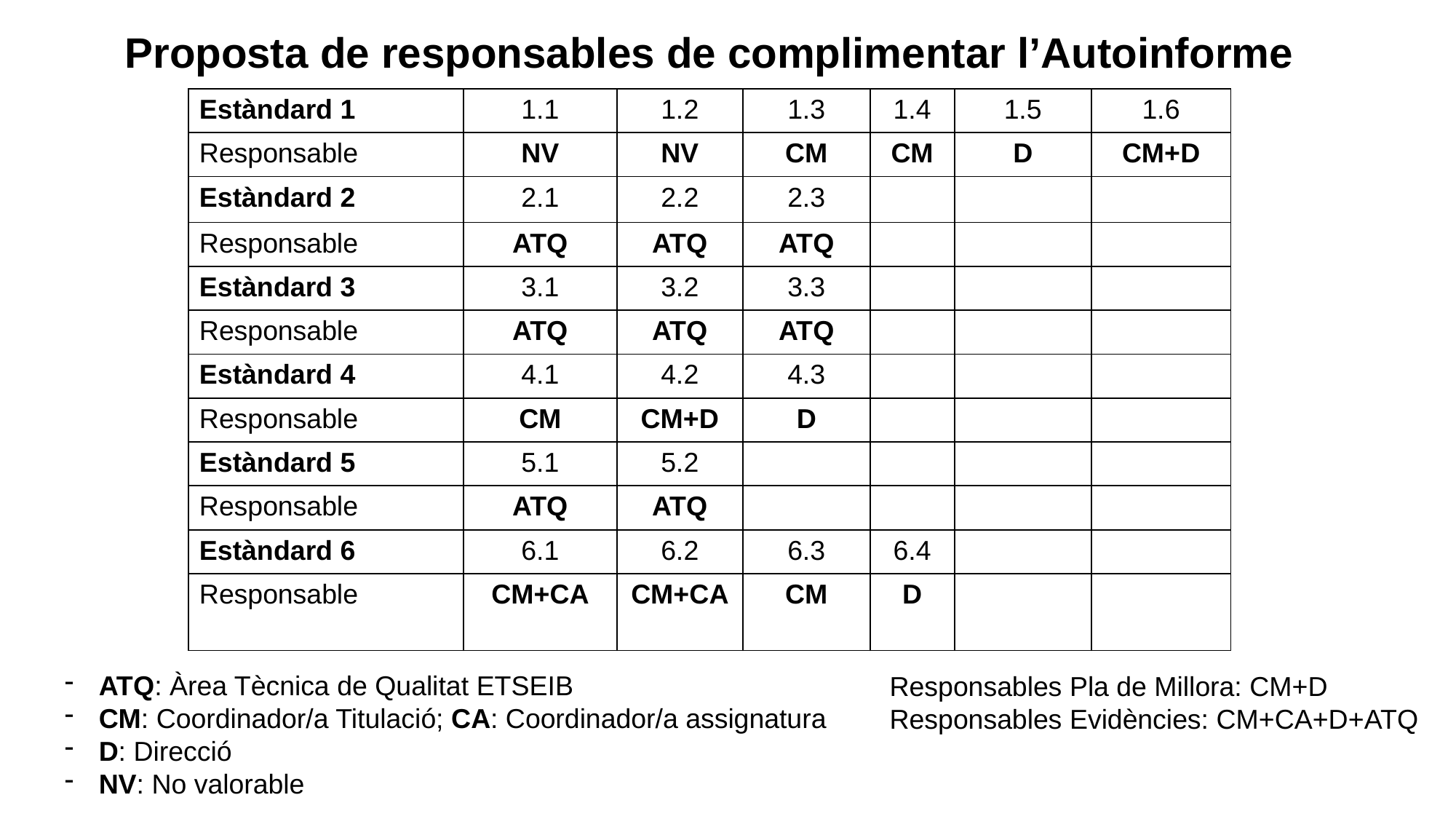

Proposta de responsables de complimentar l’Autoinforme
| Estàndard 1 | 1.1 | 1.2 | 1.3 | 1.4 | 1.5 | 1.6 |
| --- | --- | --- | --- | --- | --- | --- |
| Responsable | NV | NV | CM | CM | D | CM+D |
| Estàndard 2 | 2.1 | 2.2 | 2.3 |  |  |  |
| Responsable | ATQ | ATQ | ATQ |  |  |  |
| Estàndard 3 | 3.1 | 3.2 | 3.3 |  |  |  |
| Responsable | ATQ | ATQ | ATQ |  |  |  |
| Estàndard 4 | 4.1 | 4.2 | 4.3 |  |  |  |
| Responsable | CM | CM+D | D |  |  |  |
| Estàndard 5 | 5.1 | 5.2 |  |  |  |  |
| Responsable | ATQ | ATQ |  |  |  |  |
| Estàndard 6 | 6.1 | 6.2 | 6.3 | 6.4 |  |  |
| Responsable | CM+CA | CM+CA | CM | D |  |  |

ATQ: Àrea Tècnica de Qualitat ETSEIB
CM: Coordinador/a Titulació; CA: Coordinador/a assignatura
D: Direcció
NV: No valorable
Responsables Pla de Millora: CM+D
Responsables Evidències: CM+CA+D+ATQ